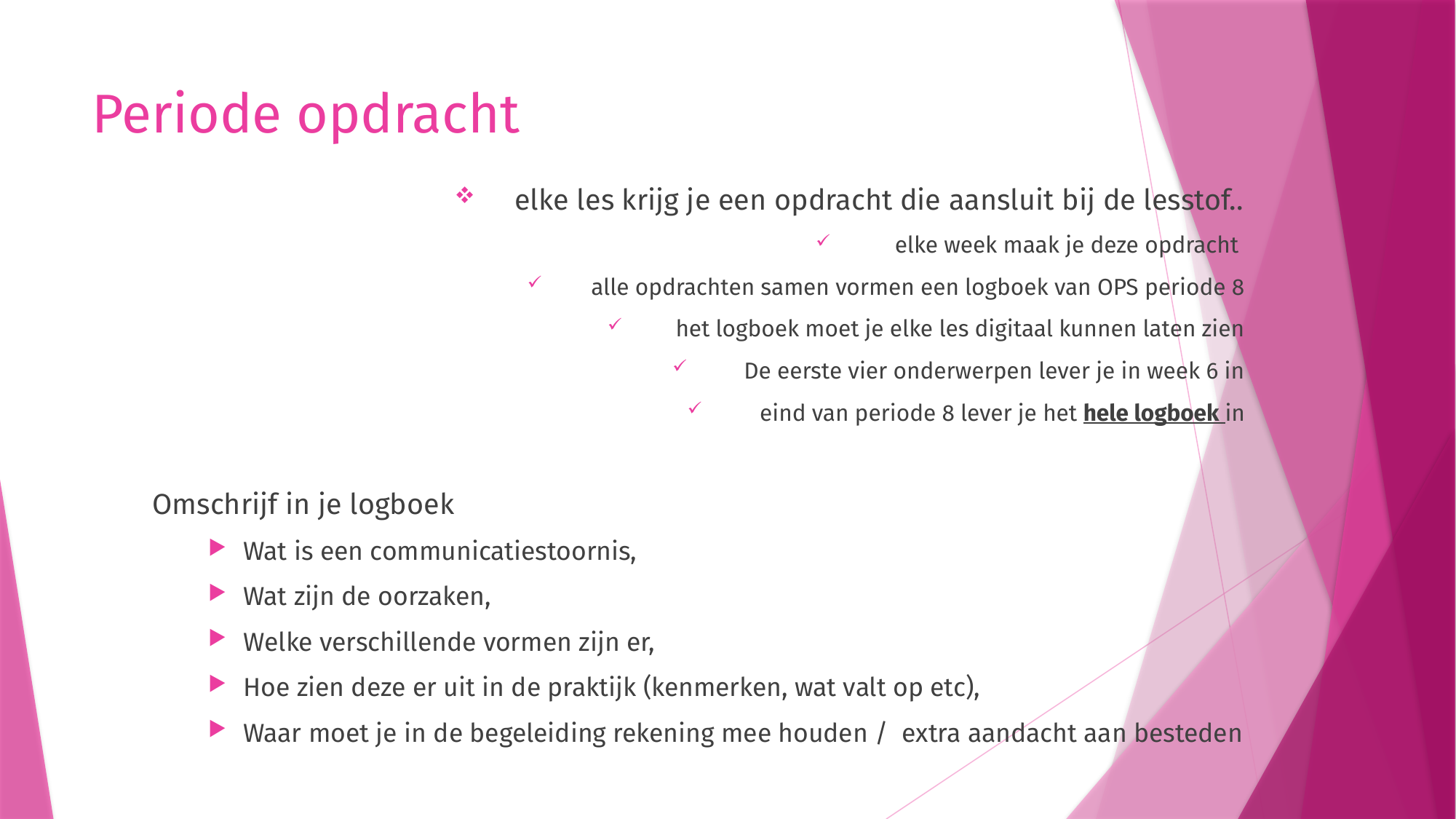

# Periode opdracht
elke les krijg je een opdracht die aansluit bij de lesstof..
elke week maak je deze opdracht
alle opdrachten samen vormen een logboek van OPS periode 8
het logboek moet je elke les digitaal kunnen laten zien
De eerste vier onderwerpen lever je in week 6 in
eind van periode 8 lever je het hele logboek in

Omschrijf in je logboek
Wat is een communicatiestoornis,
Wat zijn de oorzaken,
Welke verschillende vormen zijn er,
Hoe zien deze er uit in de praktijk (kenmerken, wat valt op etc),
Waar moet je in de begeleiding rekening mee houden /  extra aandacht aan besteden